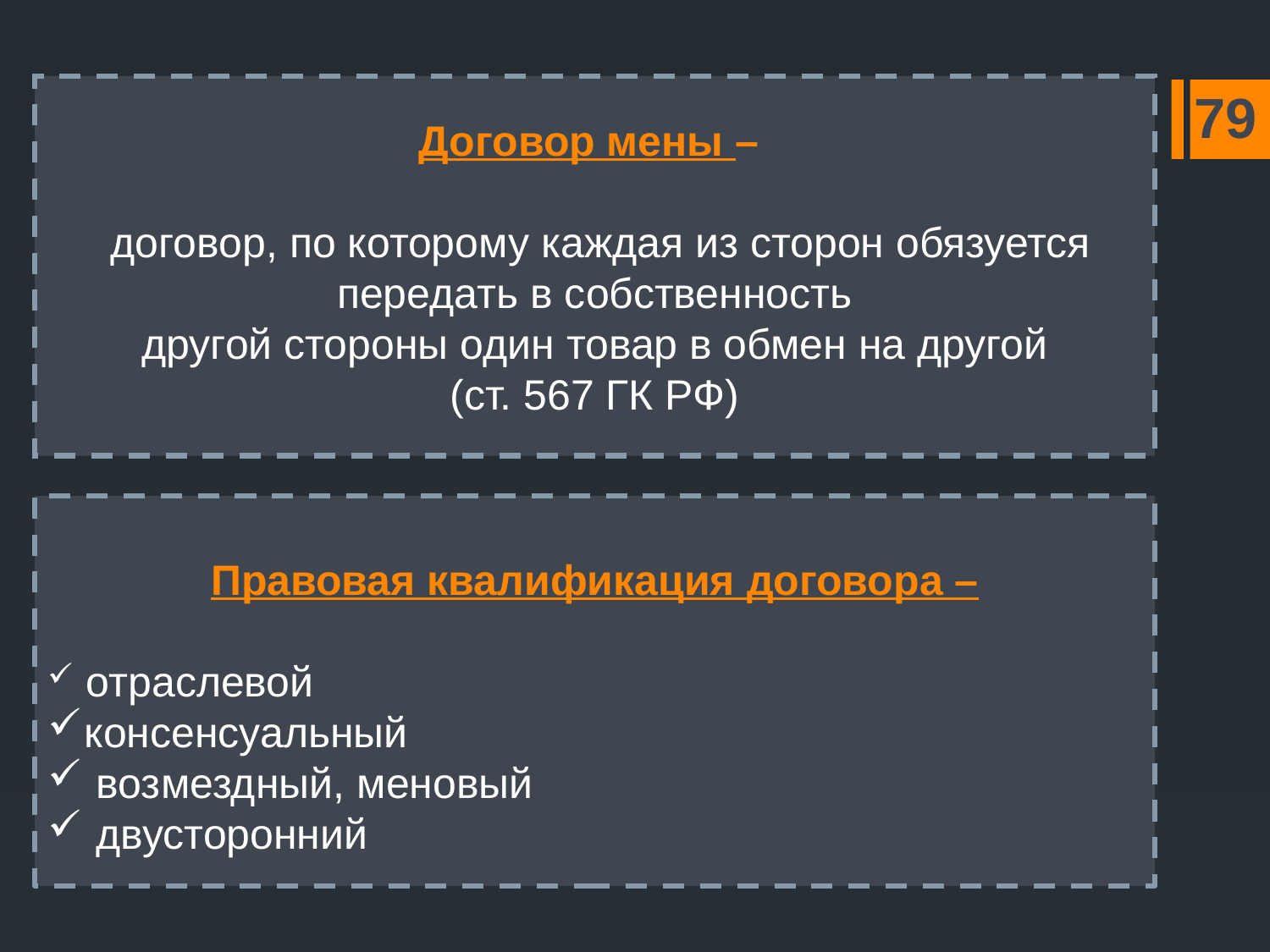

Договор мены –
 договор, по которому каждая из сторон обязуется передать в собственность
другой стороны один товар в обмен на другой
(ст. 567 ГК РФ)
79

Правовая квалификация договора –

 отраслевой
консенсуальный
 возмездный, меновый
 двусторонний